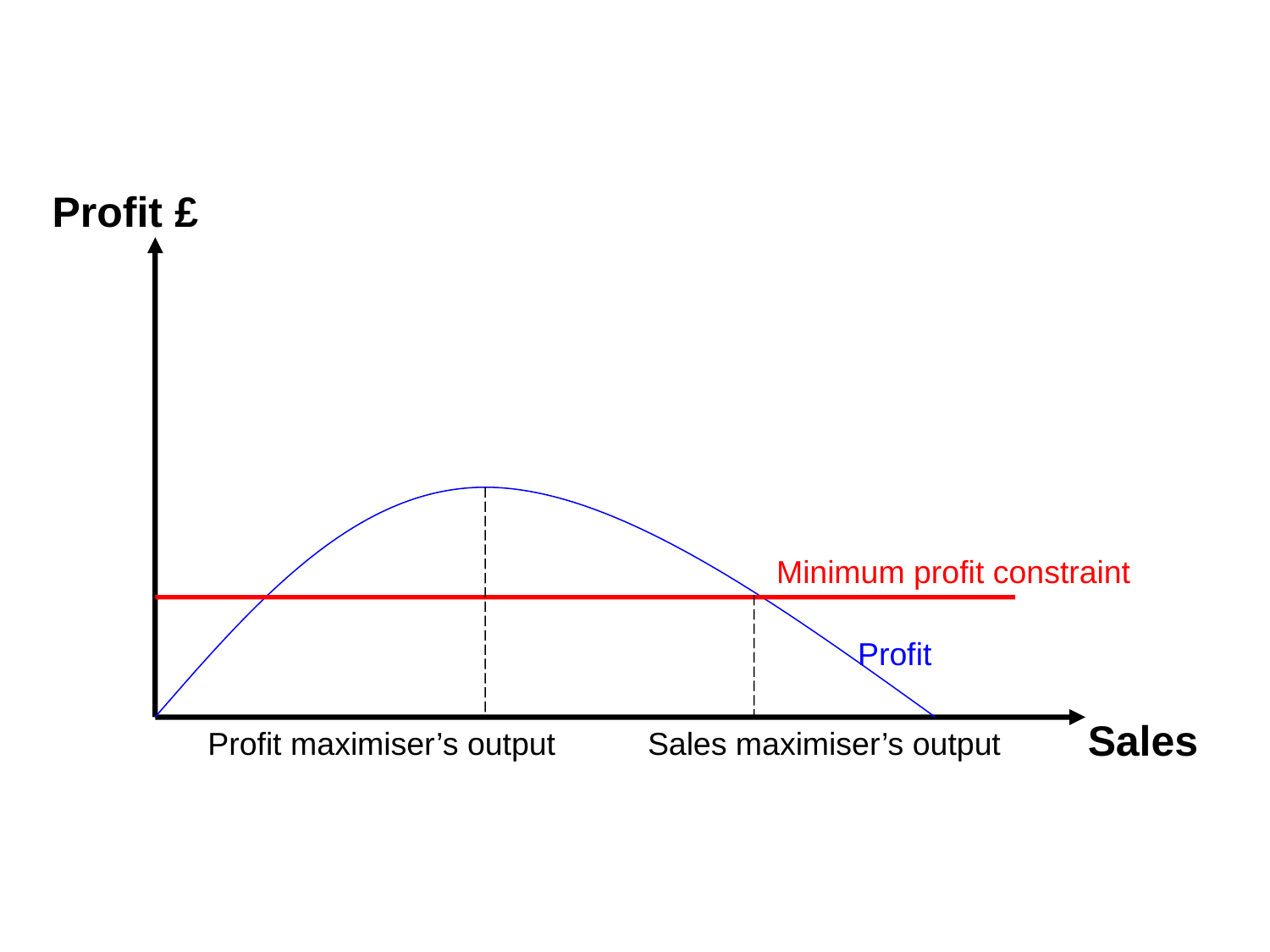

Profit £

Minimum profit constraint

Profit
Sales

Profit maximiser’s output
Sales maximiser’s output